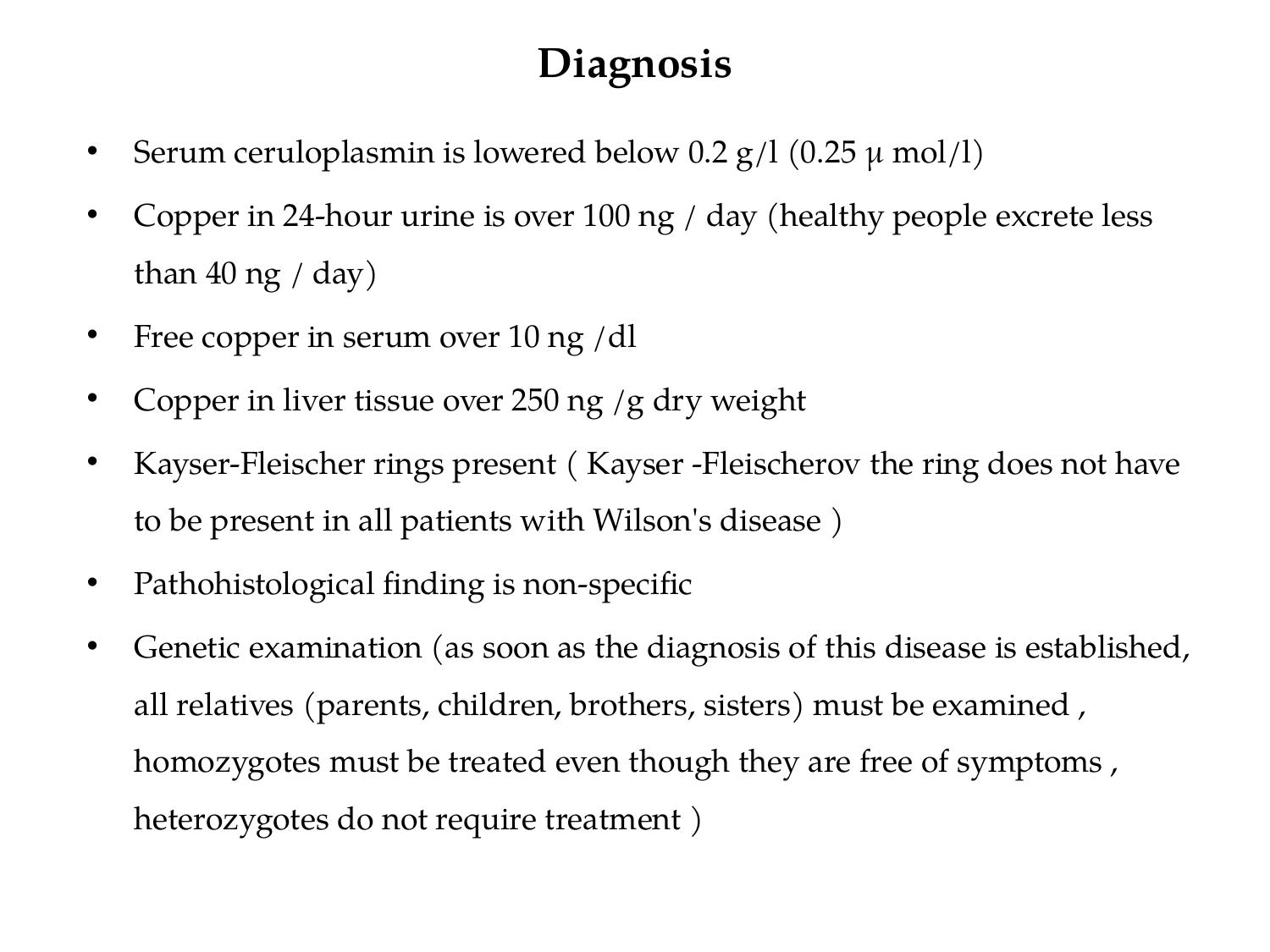

# Diagnosis
Serum ceruloplasmin is lowered below 0.2 g/l (0.25 μ mol/l)
Copper in 24-hour urine is over 100 ng / day (healthy people excrete less than 40 ng / day)
Free copper in serum over 10 ng /dl
Copper in liver tissue over 250 ng /g dry weight
Kayser-Fleischer rings present ( Kayser -Fleischerov the ring does not have to be present in all patients with Wilson's disease )
Pathohistological finding is non-specific
Genetic examination (as soon as the diagnosis of this disease is established, all relatives (parents, children, brothers, sisters) must be examined , homozygotes must be treated even though they are free of symptoms , heterozygotes do not require treatment )